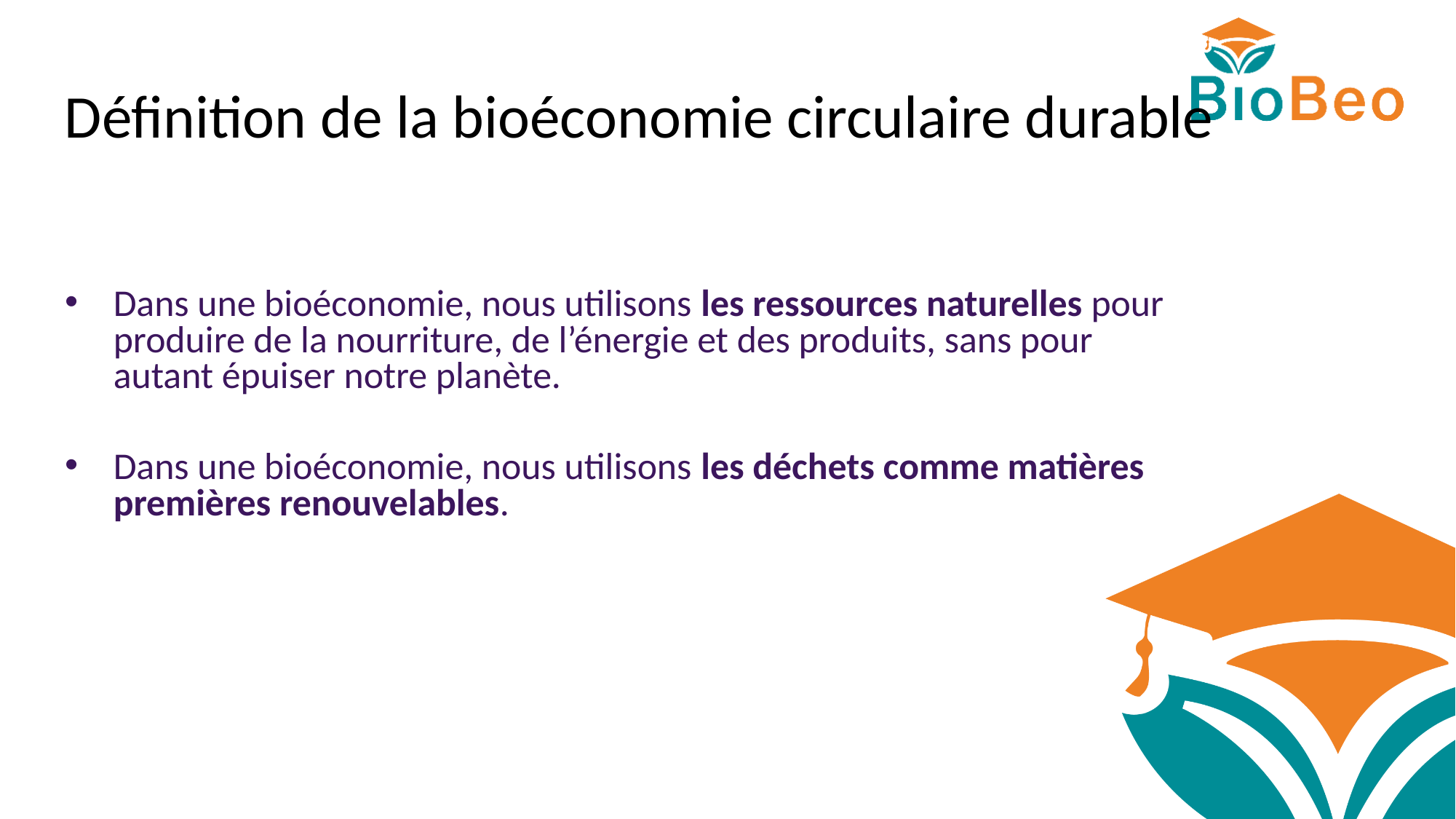

Définition de la bioéconomie circulaire durable
Dans une bioéconomie, nous utilisons les ressources naturelles pour produire de la nourriture, de l’énergie et des produits, sans pour autant épuiser notre planète.
Dans une bioéconomie, nous utilisons les déchets comme matières premières renouvelables.